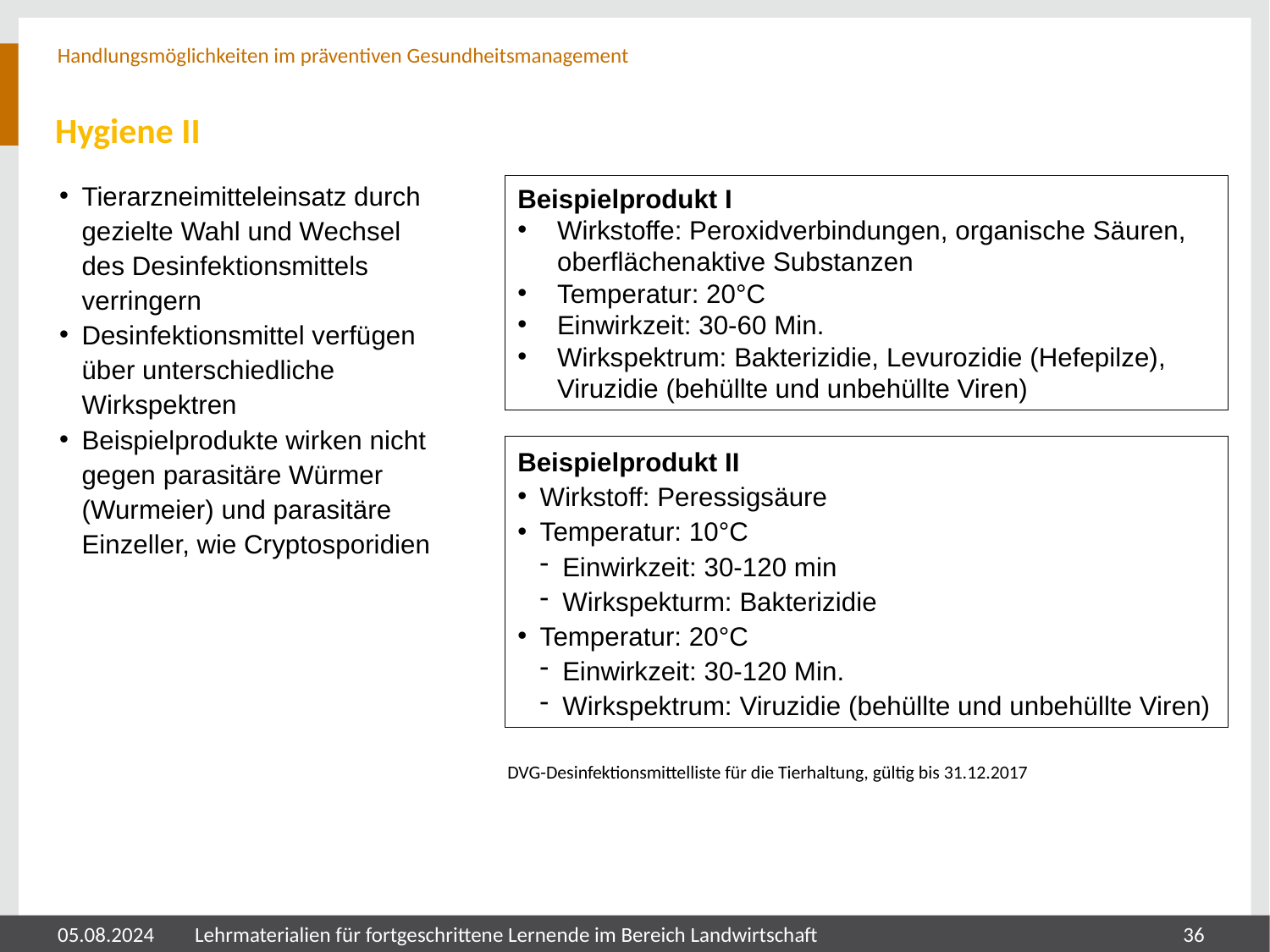

Handlungsmöglichkeiten im präventiven Gesundheitsmanagement
# Hygiene II
Beispielprodukt I
Wirkstoffe: Peroxidverbindungen, organische Säuren, oberflächenaktive Substanzen
Temperatur: 20°C
Einwirkzeit: 30-60 Min.
Wirkspektrum: Bakterizidie, Levurozidie (Hefepilze), Viruzidie (behüllte und unbehüllte Viren)
Tierarzneimitteleinsatz durch gezielte Wahl und Wechsel des Desinfektionsmittels verringern
Desinfektionsmittel verfügen über unterschiedliche Wirkspektren
Beispielprodukte wirken nicht gegen parasitäre Würmer (Wurmeier) und parasitäre Einzeller, wie Cryptosporidien

Beispielprodukt II
Wirkstoff: Peressigsäure
Temperatur: 10°C
Einwirkzeit: 30-120 min
Wirkspekturm: Bakterizidie
Temperatur: 20°C
Einwirkzeit: 30-120 Min.
Wirkspektrum: Viruzidie (behüllte und unbehüllte Viren)
DVG-Desinfektionsmittelliste für die Tierhaltung, gültig bis 31.12.2017
05.08.2024
Lehrmaterialien für fortgeschrittene Lernende im Bereich Landwirtschaft
36